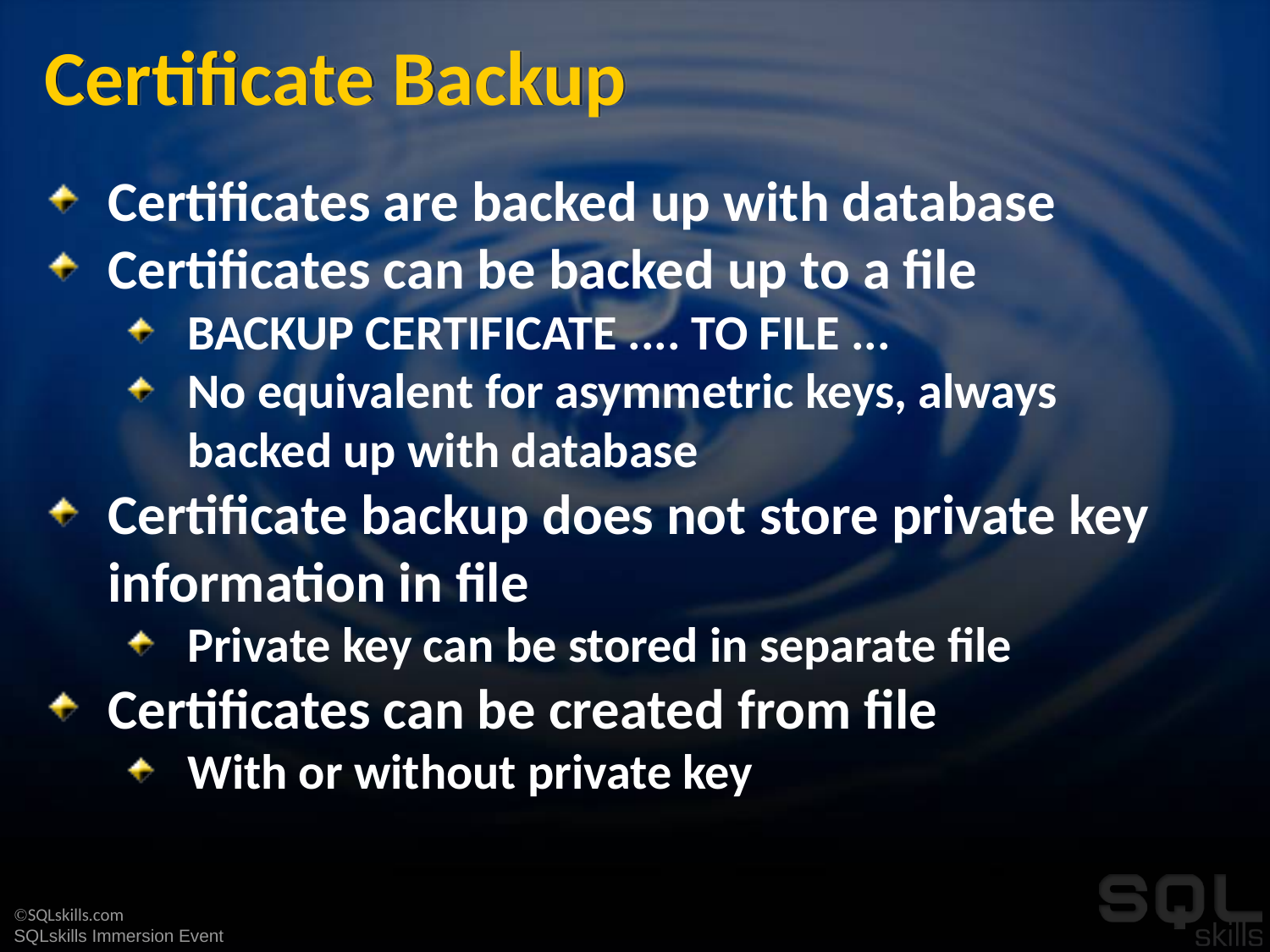

# Certificate Backup
Certificates are backed up with database
Certificates can be backed up to a file
BACKUP CERTIFICATE .... TO FILE ...
No equivalent for asymmetric keys, always backed up with database
Certificate backup does not store private key information in file
Private key can be stored in separate file
Certificates can be created from file
With or without private key